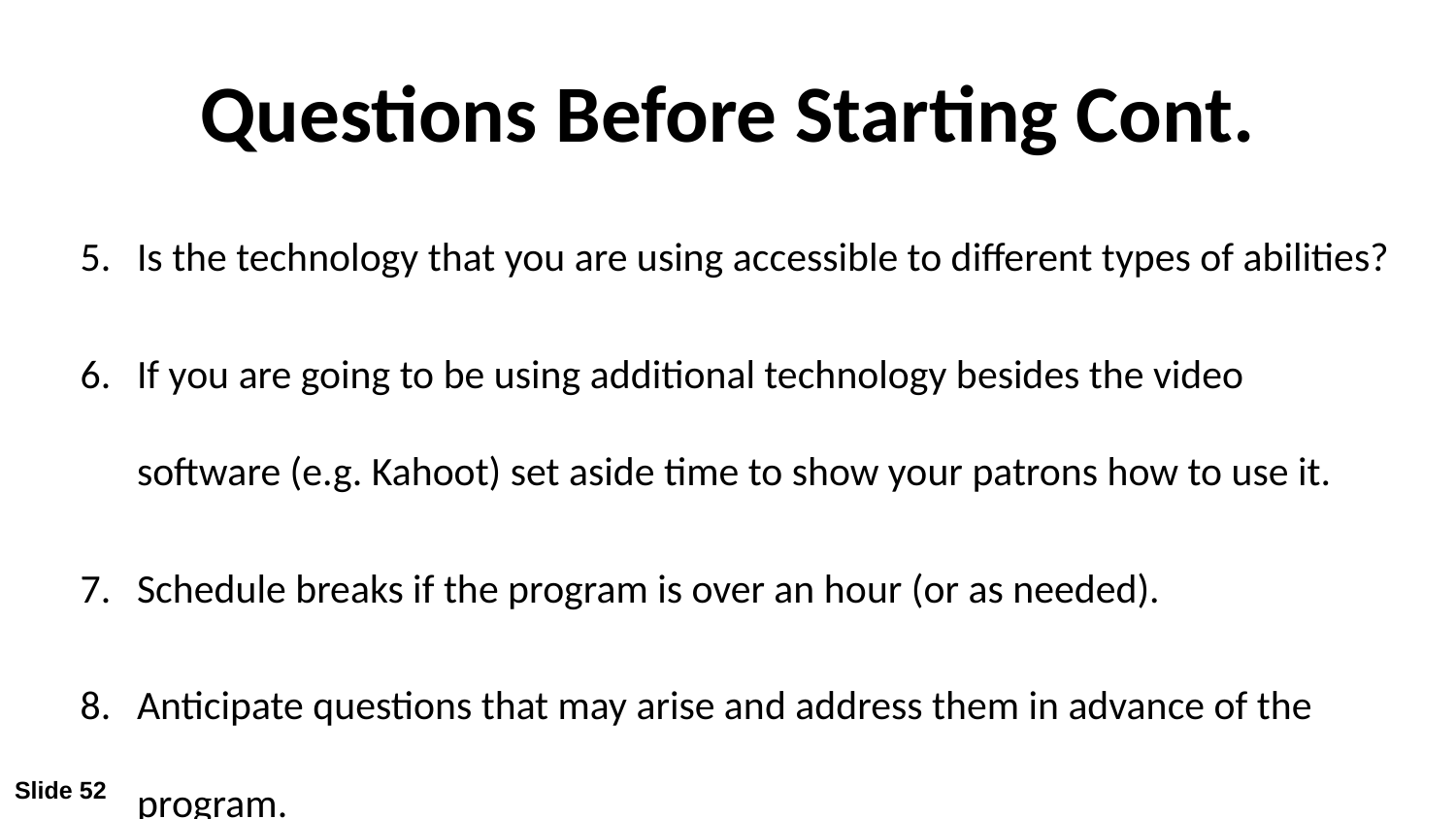

# Questions Before Starting Cont.
Is the technology that you are using accessible to different types of abilities?
If you are going to be using additional technology besides the video software (e.g. Kahoot) set aside time to show your patrons how to use it.
Schedule breaks if the program is over an hour (or as needed).
Anticipate questions that may arise and address them in advance of the program.
Slide 52